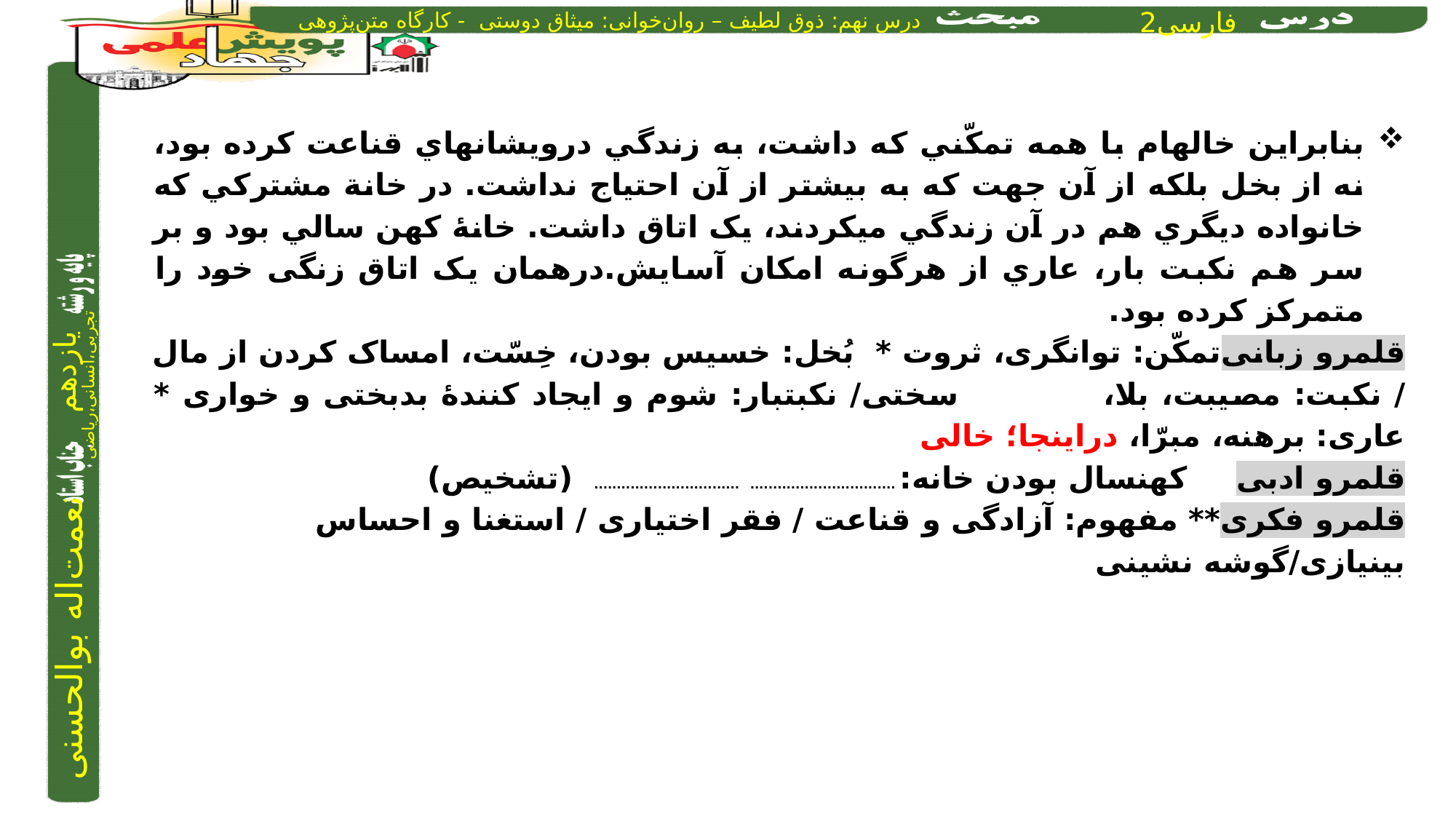

بنابراين خاله­ام با همه تمكّني كه داشت، به زندگي درويشانه­اي قناعت كرده بود، نه از بخل بلكه از آن جهت كه به بیشتر از آن احتیاج نداشت. در خانة مشتركي كه خانواده ديگري هم در آن زندگي مي­كردند، يک اتاق داشت. خانۀ كهن سالي بود و بر سر هم نكبت بار، عاري از هرگونه امكان آسايش.درهمان یک اتاق زنگی خود را متمرکز کرده بود.
قلمرو زبانی	تمکّن: توانگری، ثروت *  بُخل: خسیس بودن، خِسّت، امساک کردن از مال / نکبت: مصیبت، بلا،			سختی/ نکبت­بار: شوم و ایجاد کنندۀ بدبختی و خواری * عاری: برهنه، مبرّا، دراینجا؛ خالی
قلمرو ادبی		کهن­سال بودن خانه: ................................ ................................  (تشخیص)
قلمرو فکری	** مفهوم: آزادگی و قناعت / فقر اختیاری / استغنا و احساس بی­نیازی/گوشه نشینی